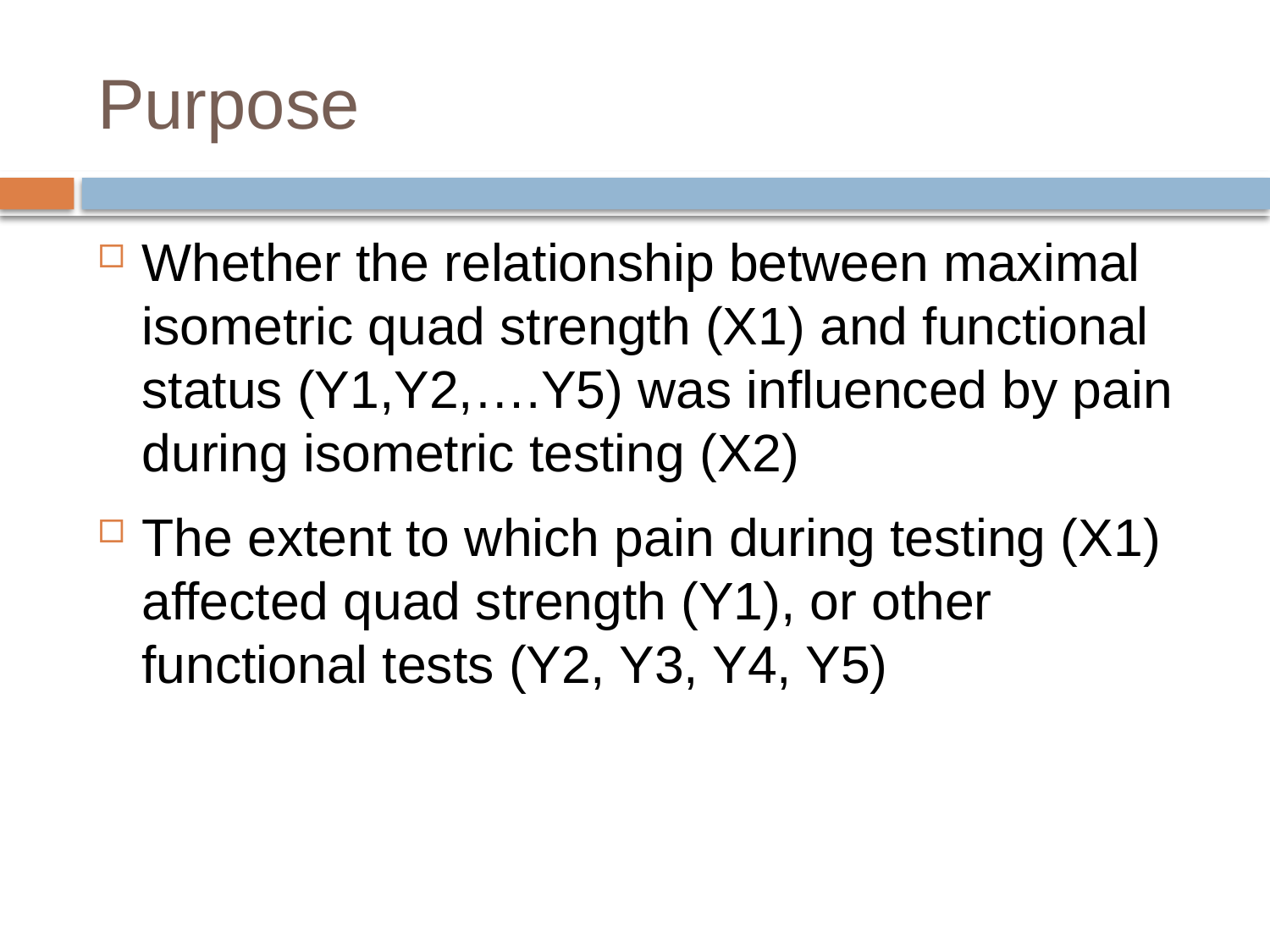

# Purpose
Whether the relationship between maximal isometric quad strength (X1) and functional status (Y1,Y2,….Y5) was influenced by pain during isometric testing (X2)
The extent to which pain during testing (X1) affected quad strength (Y1), or other functional tests (Y2, Y3, Y4, Y5)